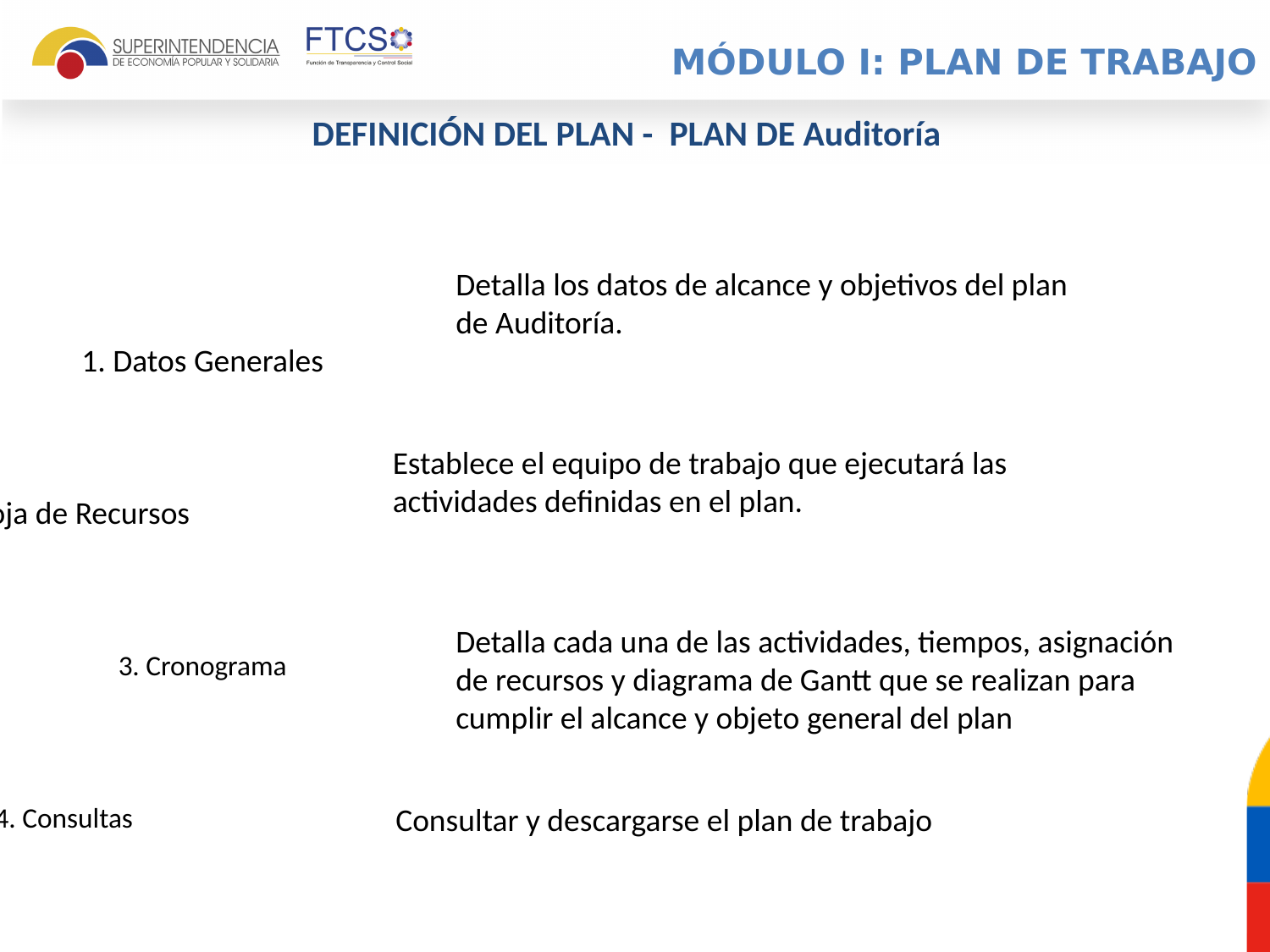

MÓDULO I: PLAN DE TRABAJO
DEFINICIÓN DEL PLAN -  PLAN DE Auditoría
1. Datos Generales
3. Cronograma
4. Consultas
Detalla los datos de alcance y objetivos del plan de Auditoría.
Establece el equipo de trabajo que ejecutará las actividades definidas en el plan.
Detalla cada una de las actividades, tiempos, asignación de recursos y diagrama de Gantt que se realizan para cumplir el alcance y objeto general del plan
Consultar y descargarse el plan de trabajo